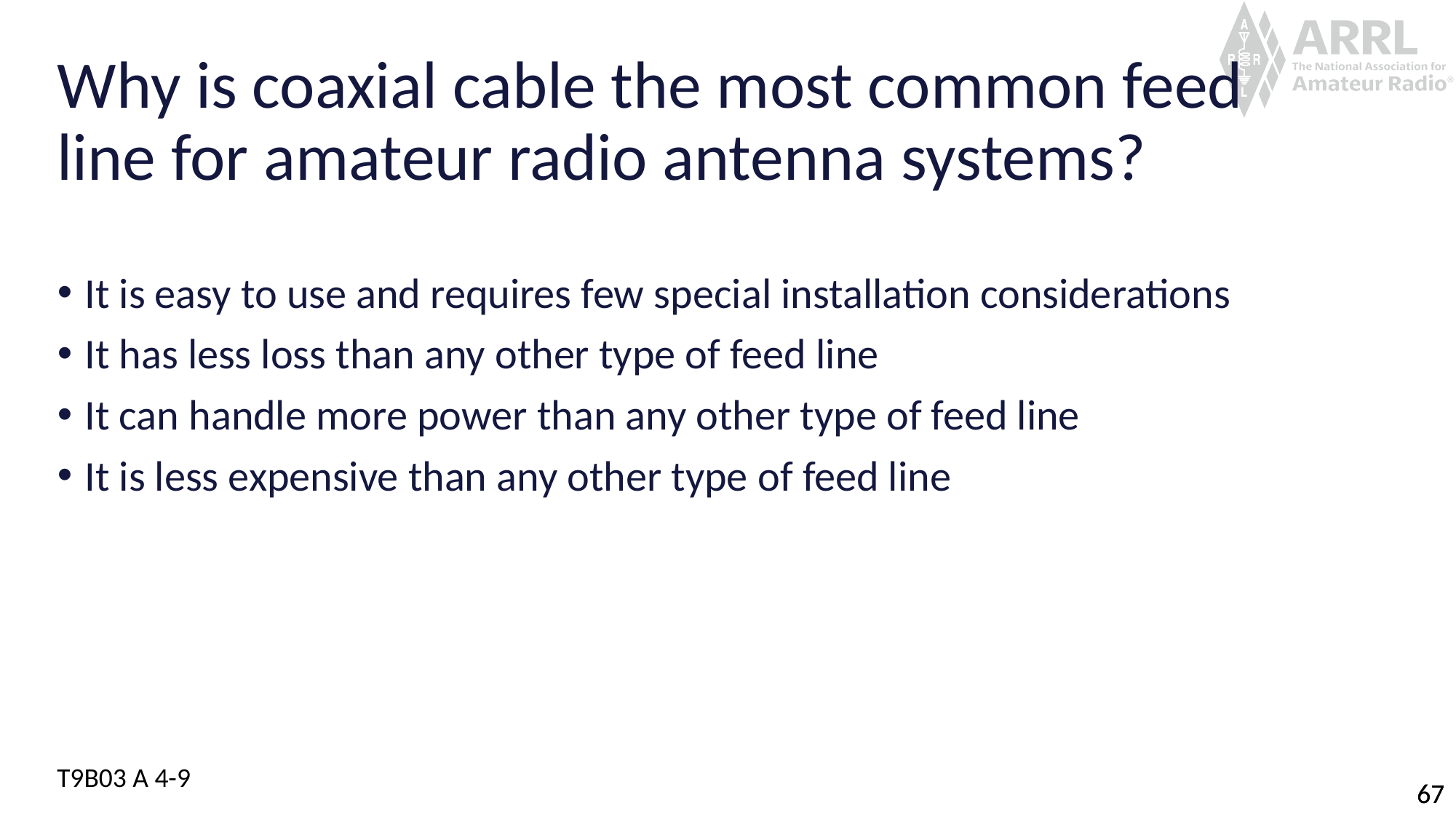

# Why is coaxial cable the most common feed line for amateur radio antenna systems?
It is easy to use and requires few special installation considerations
It has less loss than any other type of feed line
It can handle more power than any other type of feed line
It is less expensive than any other type of feed line
T9B03 A 4-9